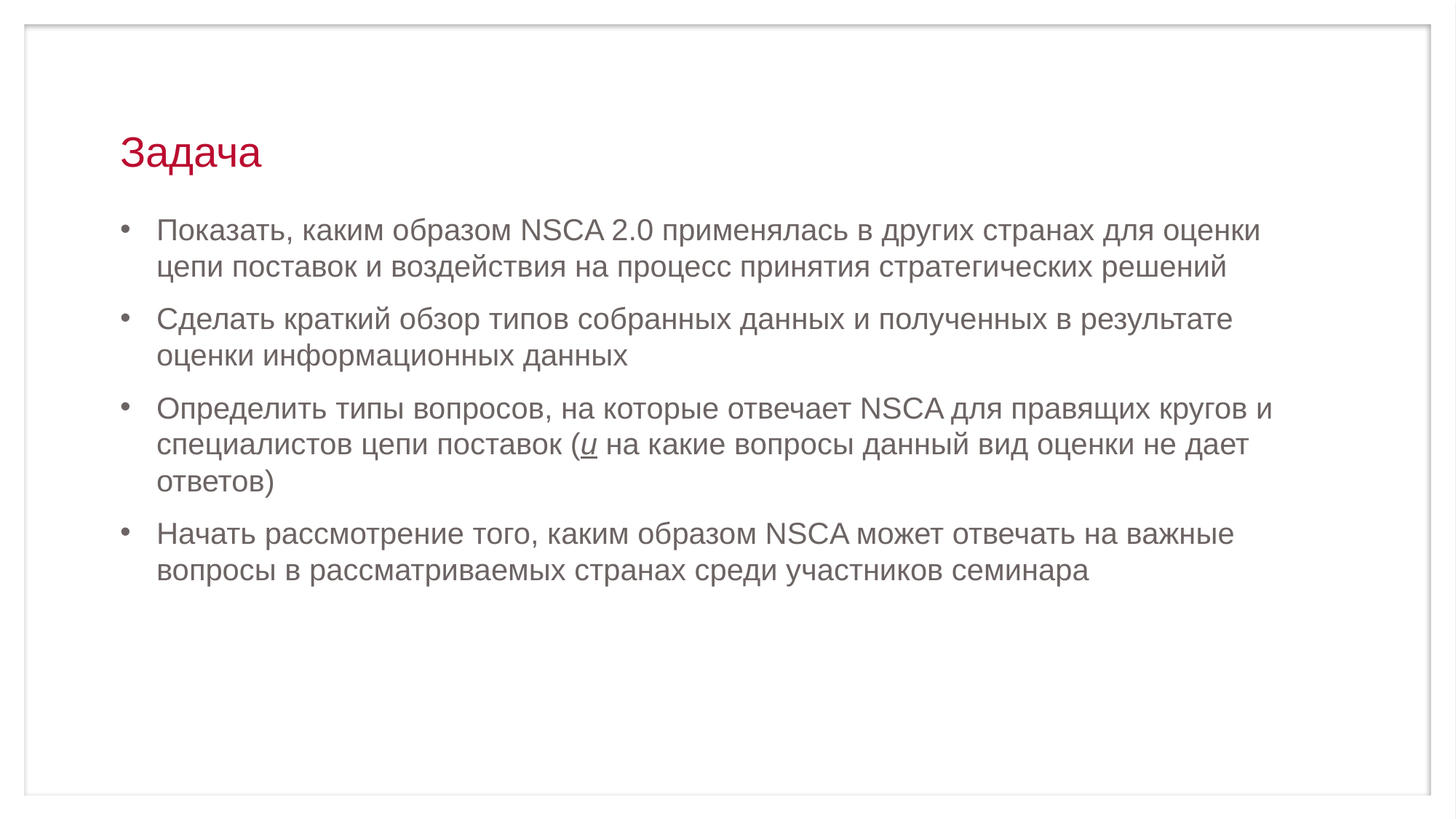

# Задача
Показать, каким образом NSCA 2.0 применялась в других странах для оценки цепи поставок и воздействия на процесс принятия стратегических решений
Сделать краткий обзор типов собранных данных и полученных в результате оценки информационных данных
Определить типы вопросов, на которые отвечает NSCA для правящих кругов и специалистов цепи поставок (и на какие вопросы данный вид оценки не дает ответов)
Начать рассмотрение того, каким образом NSCA может отвечать на важные вопросы в рассматриваемых странах среди участников семинара